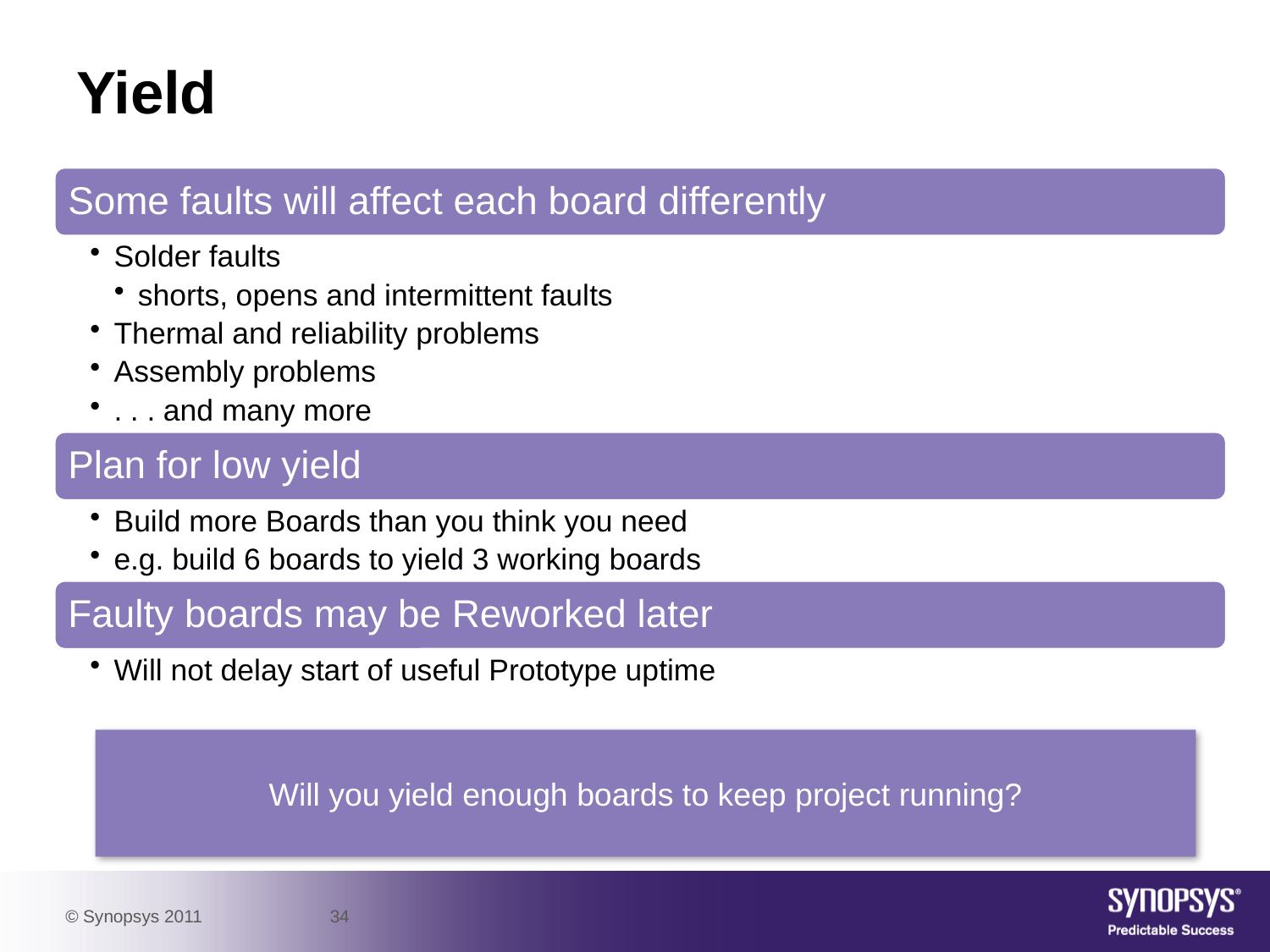

# Yield
Some faults will affect each board differently
Solder faults
shorts, opens and intermittent faults
Thermal and reliability problems
Assembly problems
. . . and many more
Plan for low yield
Build more Boards than you think you need
e.g. build 6 boards to yield 3 working boards
Faulty boards may be Reworked later
Will not delay start of useful Prototype uptime
Will you yield enough boards to keep project running?